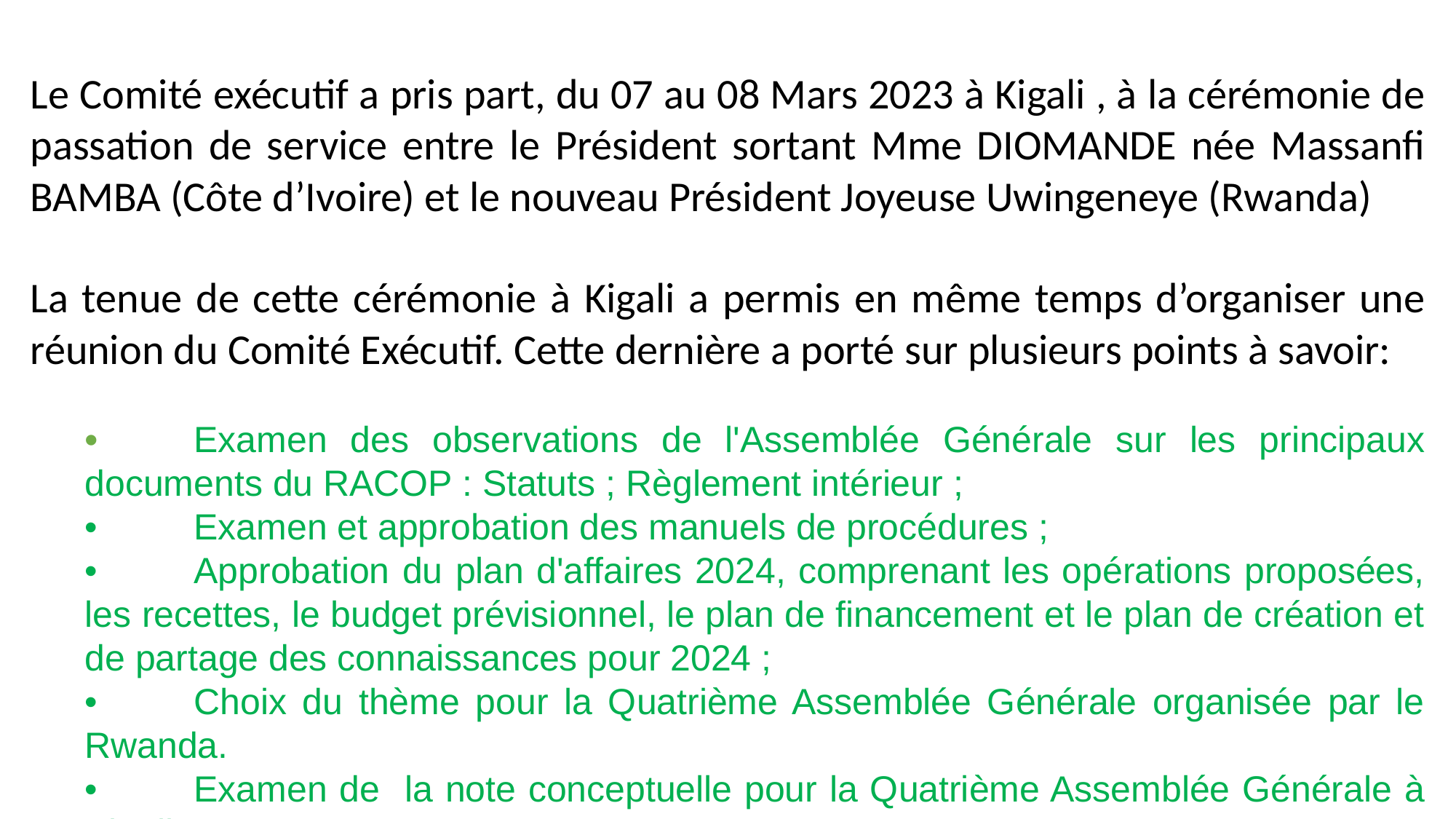

Le Comité exécutif a pris part, du 07 au 08 Mars 2023 à Kigali , à la cérémonie de passation de service entre le Président sortant Mme DIOMANDE née Massanfi BAMBA (Côte d’Ivoire) et le nouveau Président Joyeuse Uwingeneye (Rwanda)

La tenue de cette cérémonie à Kigali a permis en même temps d’organiser une réunion du Comité Exécutif. Cette dernière a porté sur plusieurs points à savoir:

•	Examen des observations de l'Assemblée Générale sur les principaux documents du RACOP : Statuts ; Règlement intérieur ;
•	Examen et approbation des manuels de procédures ;
•	Approbation du plan d'affaires 2024, comprenant les opérations proposées, les recettes, le budget prévisionnel, le plan de financement et le plan de création et de partage des connaissances pour 2024 ;
•	Choix du thème pour la Quatrième Assemblée Générale organisée par le Rwanda.
•	Examen de  la note conceptuelle pour la Quatrième Assemblée Générale à Kigali